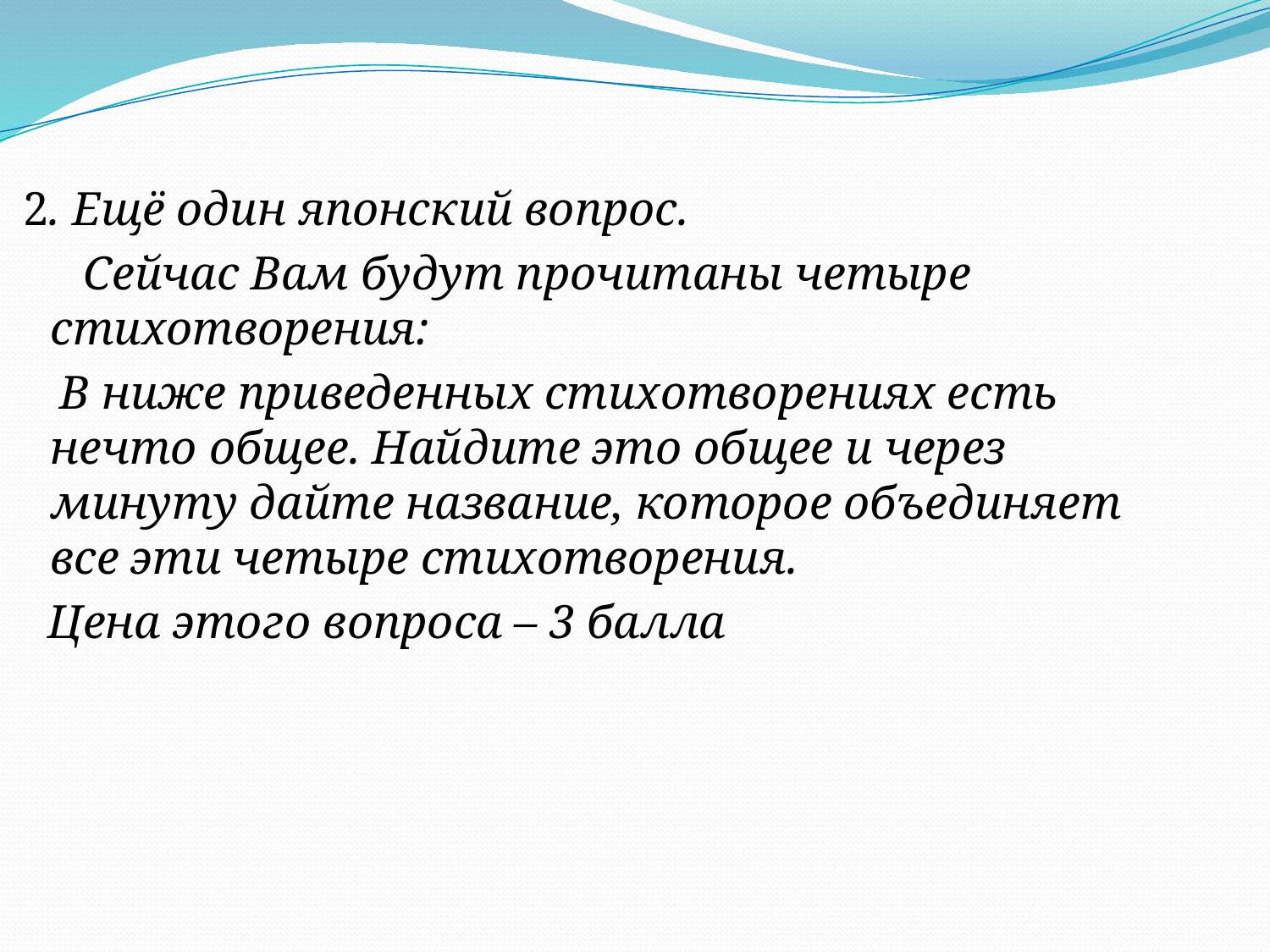

2. Ещё один японский вопрос.
      Сейчас Вам будут прочитаны четыре стихотворения:
    В ниже приведенных стихотворениях есть нечто общее. Найдите это общее и через минуту дайте название, которое объединяет все эти четыре стихотворения.
   Цена этого вопроса – 3 балла